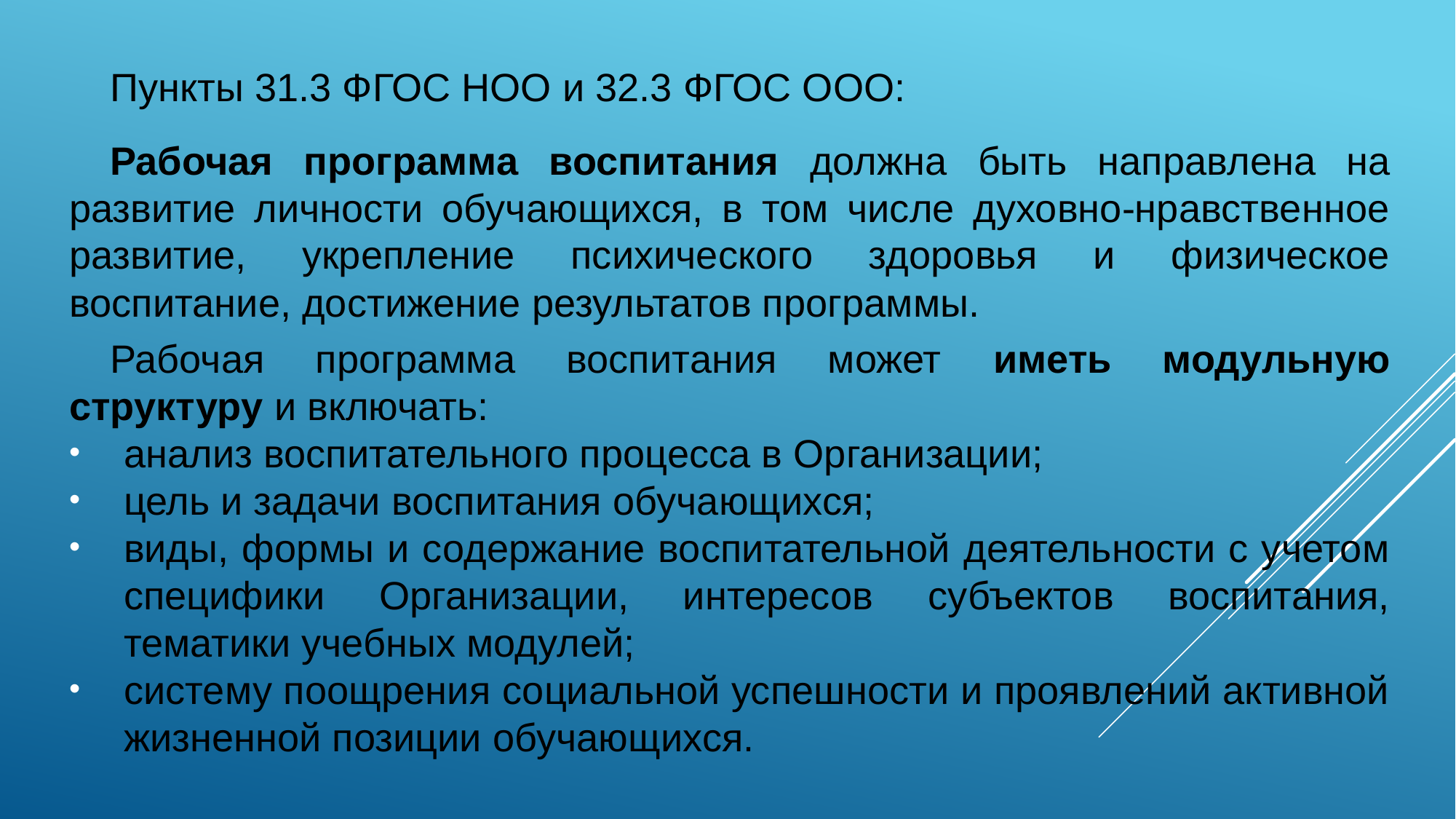

Пункты 31.3 ФГОС НОО и 32.3 ФГОС ООО:
Рабочая программа воспитания должна быть направлена на развитие личности обучающихся, в том числе духовно-нравственное развитие, укрепление психического здоровья и физическое воспитание, достижение результатов программы.
Рабочая программа воспитания может иметь модульную структуру и включать:
анализ воспитательного процесса в Организации;
цель и задачи воспитания обучающихся;
виды, формы и содержание воспитательной деятельности с учетом специфики Организации, интересов субъектов воспитания, тематики учебных модулей;
систему поощрения социальной успешности и проявлений активной жизненной позиции обучающихся.